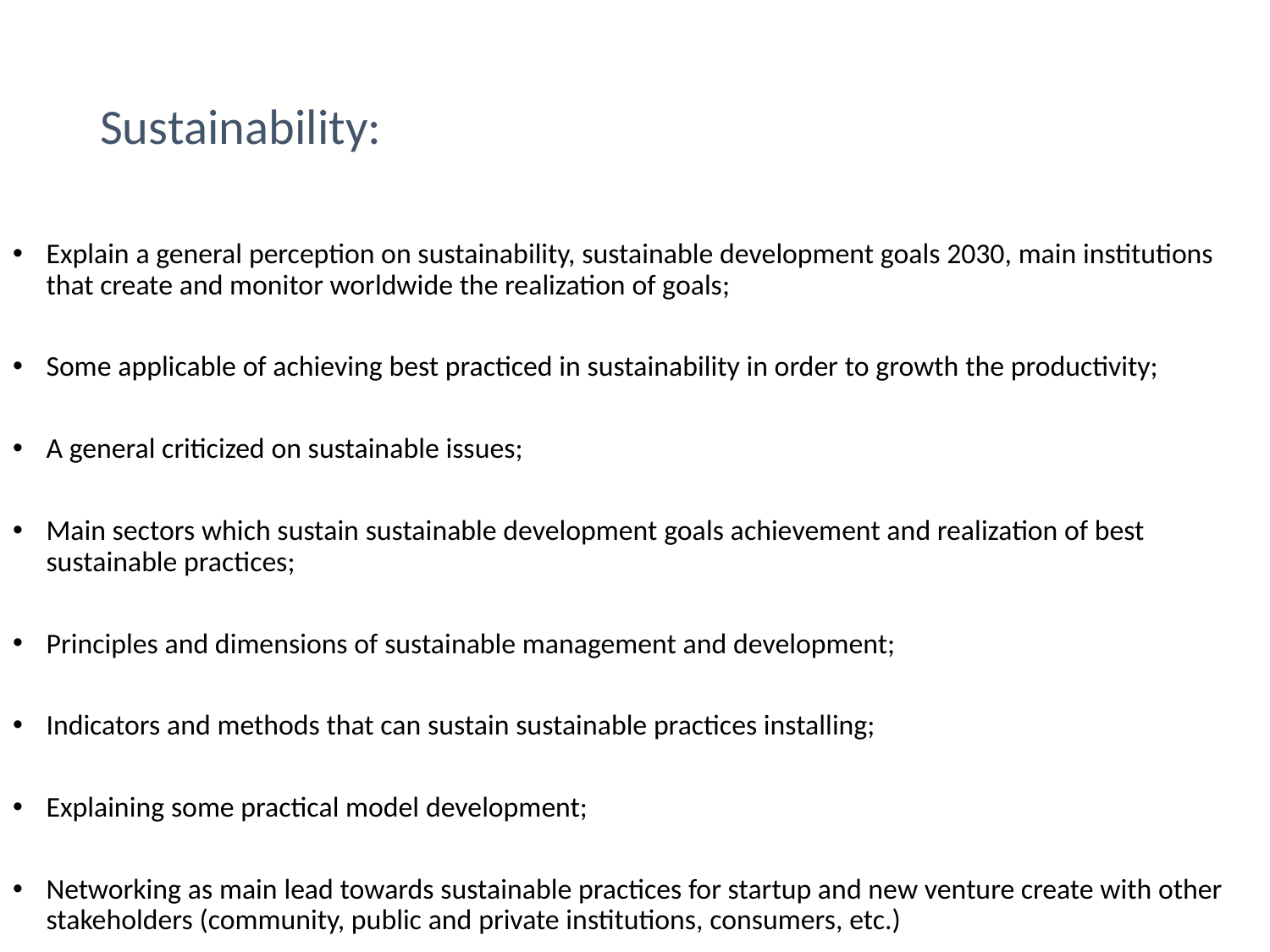

# Sustainability:

Explain a general perception on sustainability, sustainable development goals 2030, main institutions that create and monitor worldwide the realization of goals;

Some applicable of achieving best practiced in sustainability in order to growth the productivity;

A general criticized on sustainable issues;

Main sectors which sustain sustainable development goals achievement and realization of best sustainable practices;

Principles and dimensions of sustainable management and development;

Indicators and methods that can sustain sustainable practices installing;

Explaining some practical model development;

Networking as main lead towards sustainable practices for startup and new venture create with other stakeholders (community, public and private institutions, consumers, etc.)